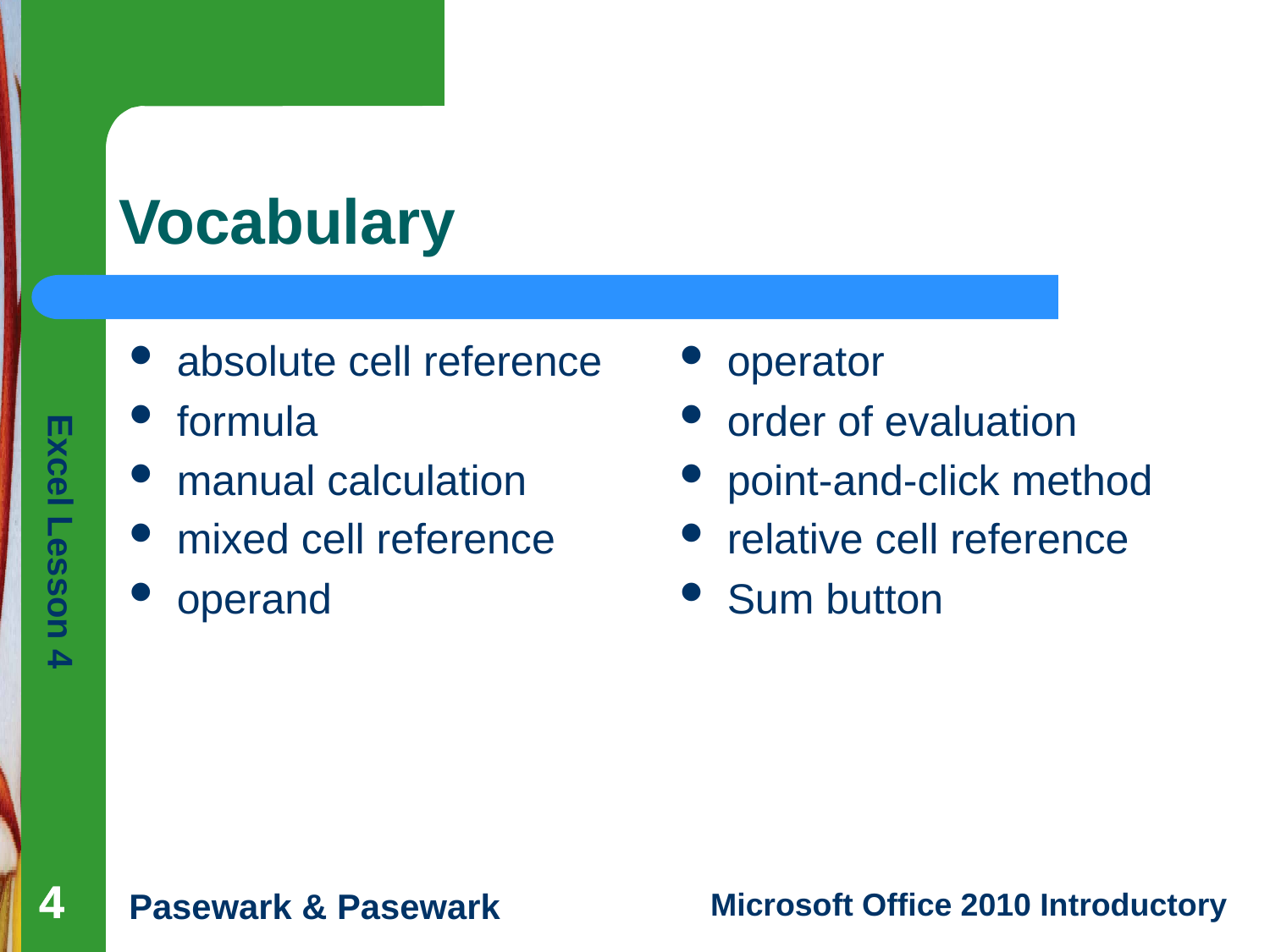

# Vocabulary
absolute cell reference
formula
manual calculation
mixed cell reference
operand
operator
order of evaluation
point-and-click method
relative cell reference
Sum button
4
4
4